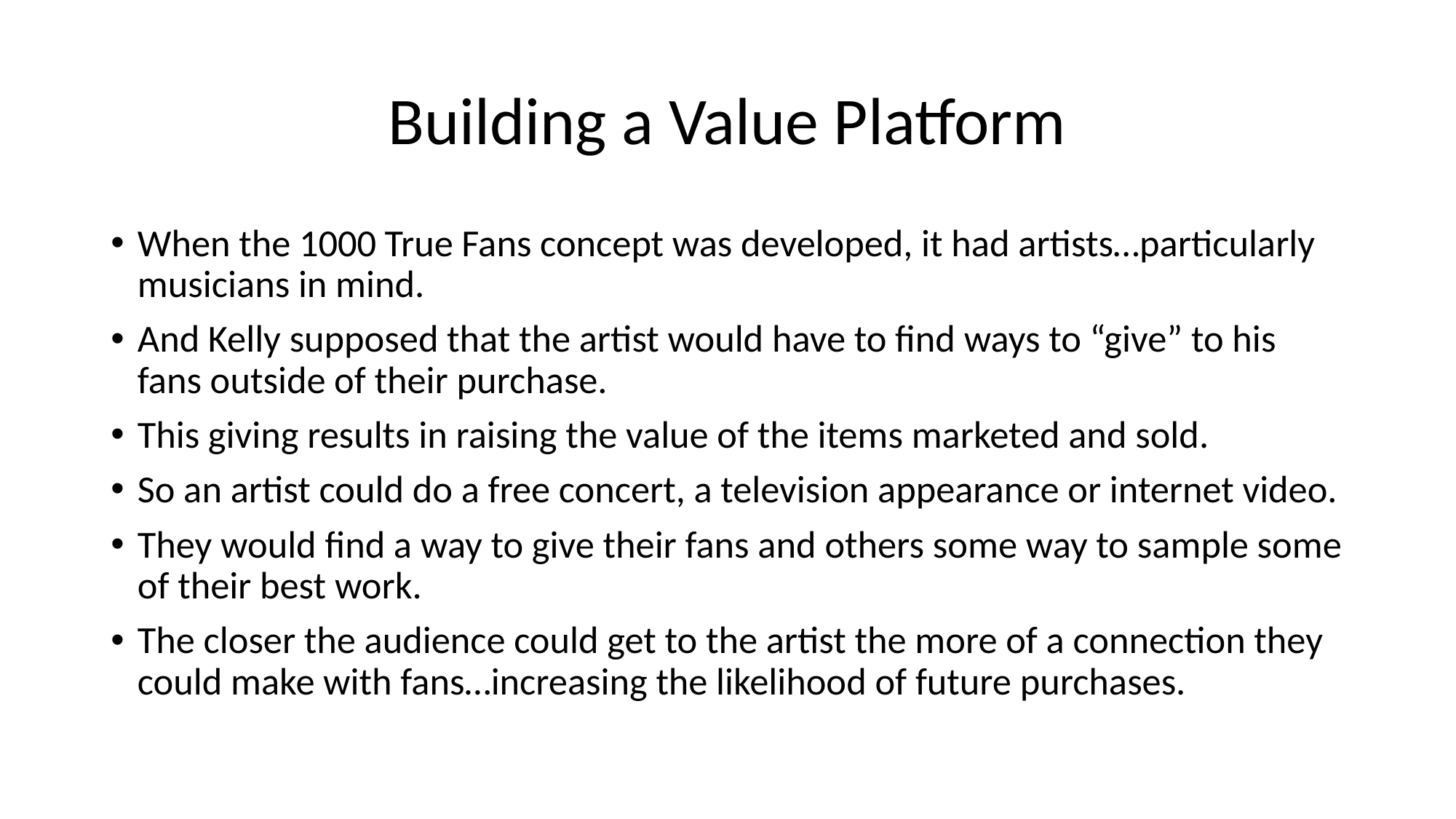

# Building a Value Platform
When the 1000 True Fans concept was developed, it had artists…particularly musicians in mind.
And Kelly supposed that the artist would have to find ways to “give” to his fans outside of their purchase.
This giving results in raising the value of the items marketed and sold.
So an artist could do a free concert, a television appearance or internet video.
They would find a way to give their fans and others some way to sample some of their best work.
The closer the audience could get to the artist the more of a connection they could make with fans…increasing the likelihood of future purchases.